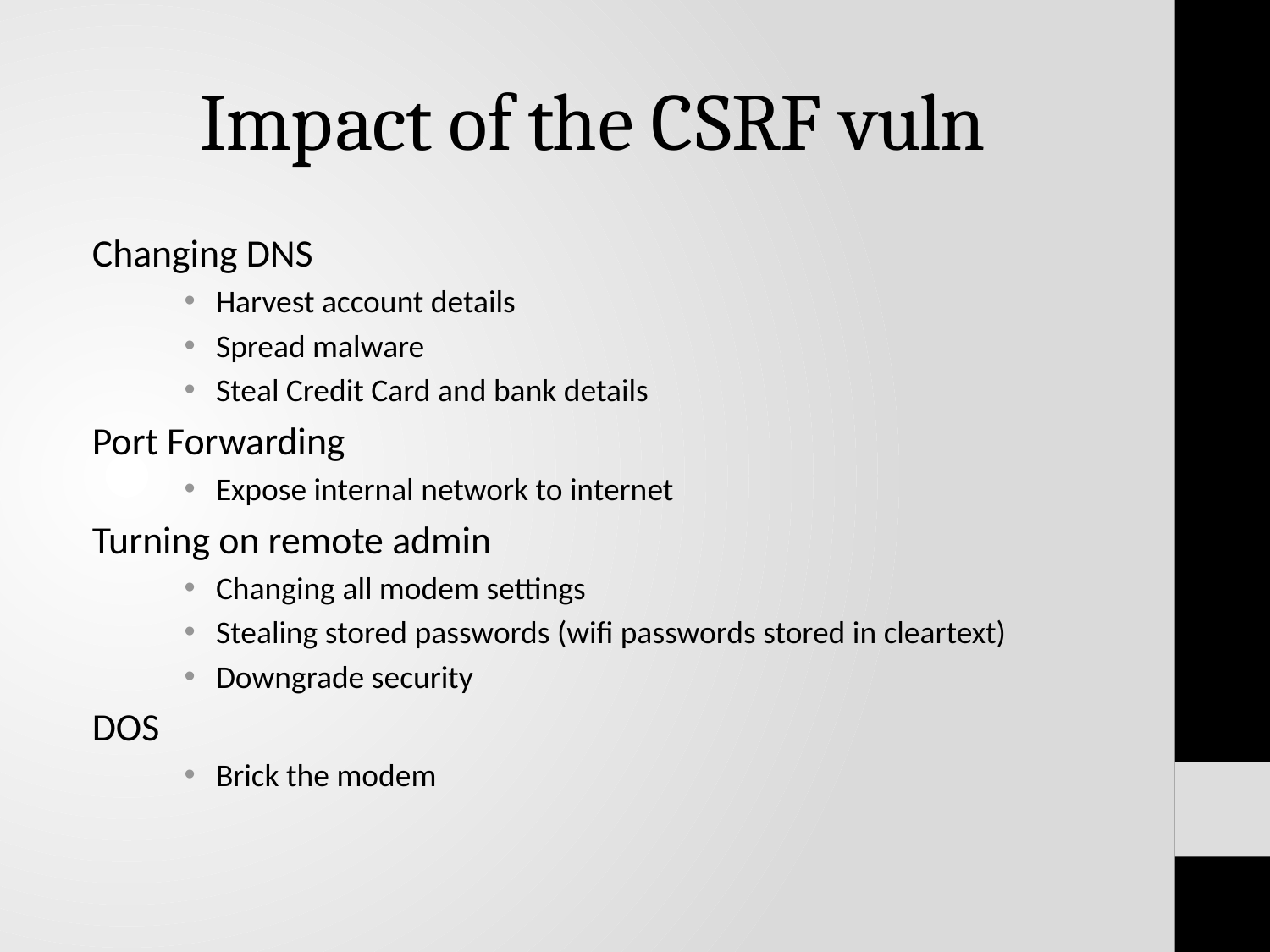

# Impact of the CSRF vuln
Changing DNS
Harvest account details
Spread malware
Steal Credit Card and bank details
Port Forwarding
Expose internal network to internet
Turning on remote admin
Changing all modem settings
Stealing stored passwords (wifi passwords stored in cleartext)
Downgrade security
DOS
Brick the modem